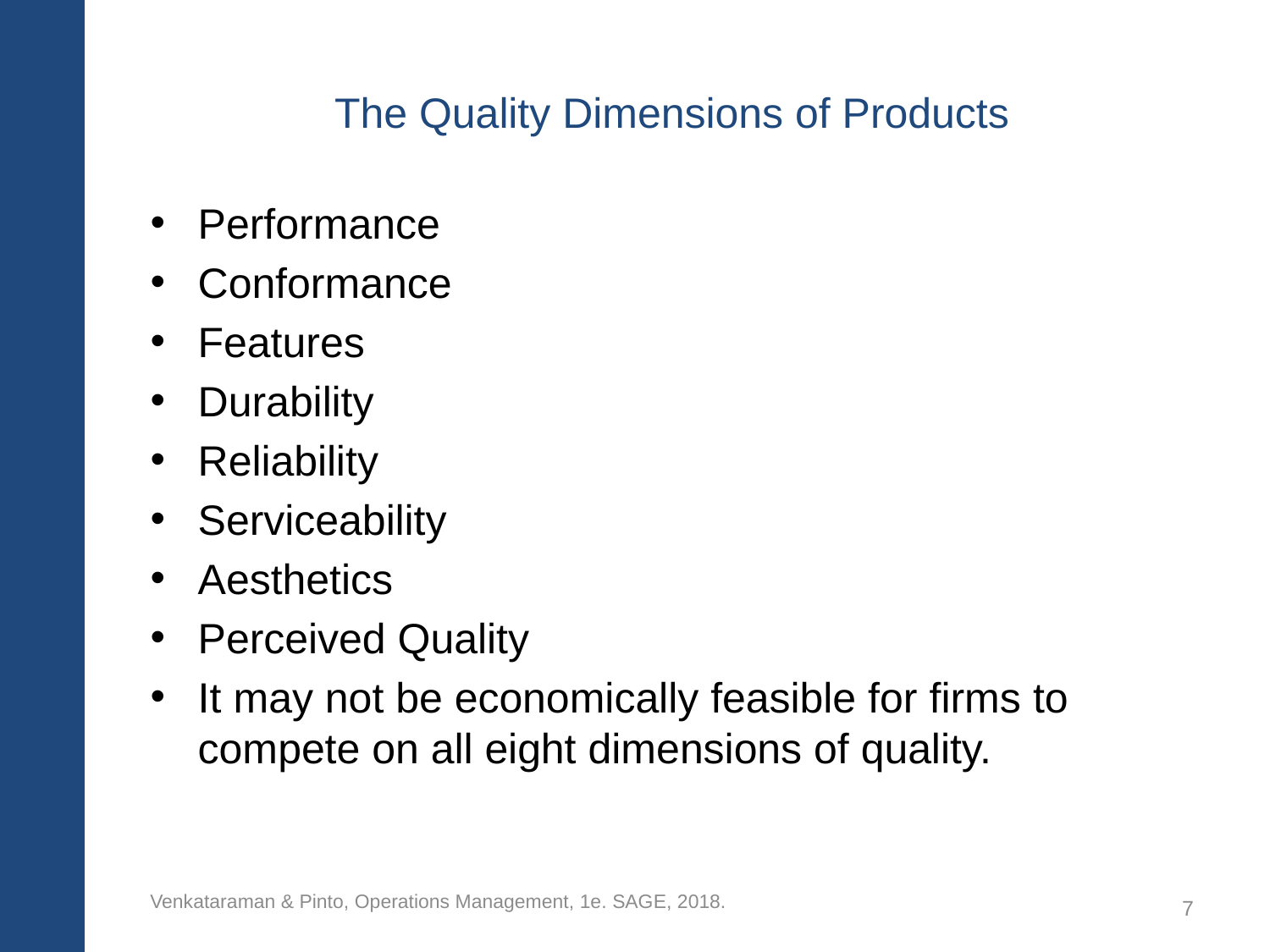

# The Quality Dimensions of Products
Performance
Conformance
Features
Durability
Reliability
Serviceability
Aesthetics
Perceived Quality
It may not be economically feasible for firms to compete on all eight dimensions of quality.
Venkataraman & Pinto, Operations Management, 1e. SAGE, 2018.
7